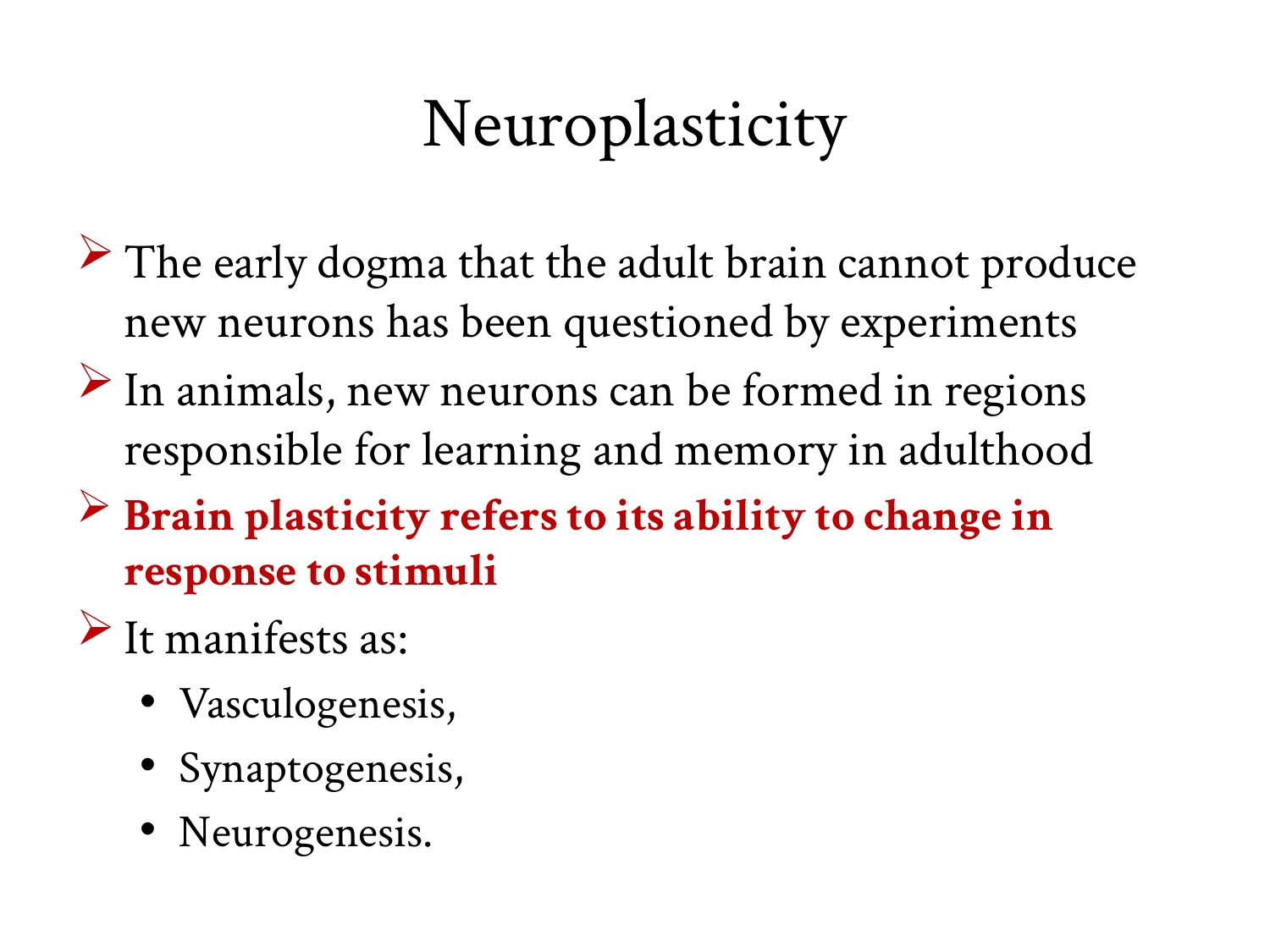

# Neuroplasticity
The early dogma that the adult brain cannot produce new neurons has been questioned by experiments
In animals, new neurons can be formed in regions responsible for learning and memory in adulthood
Brain plasticity refers to its ability to change in response to stimuli
It manifests as:
Vasculogenesis,
Synaptogenesis,
Neurogenesis.